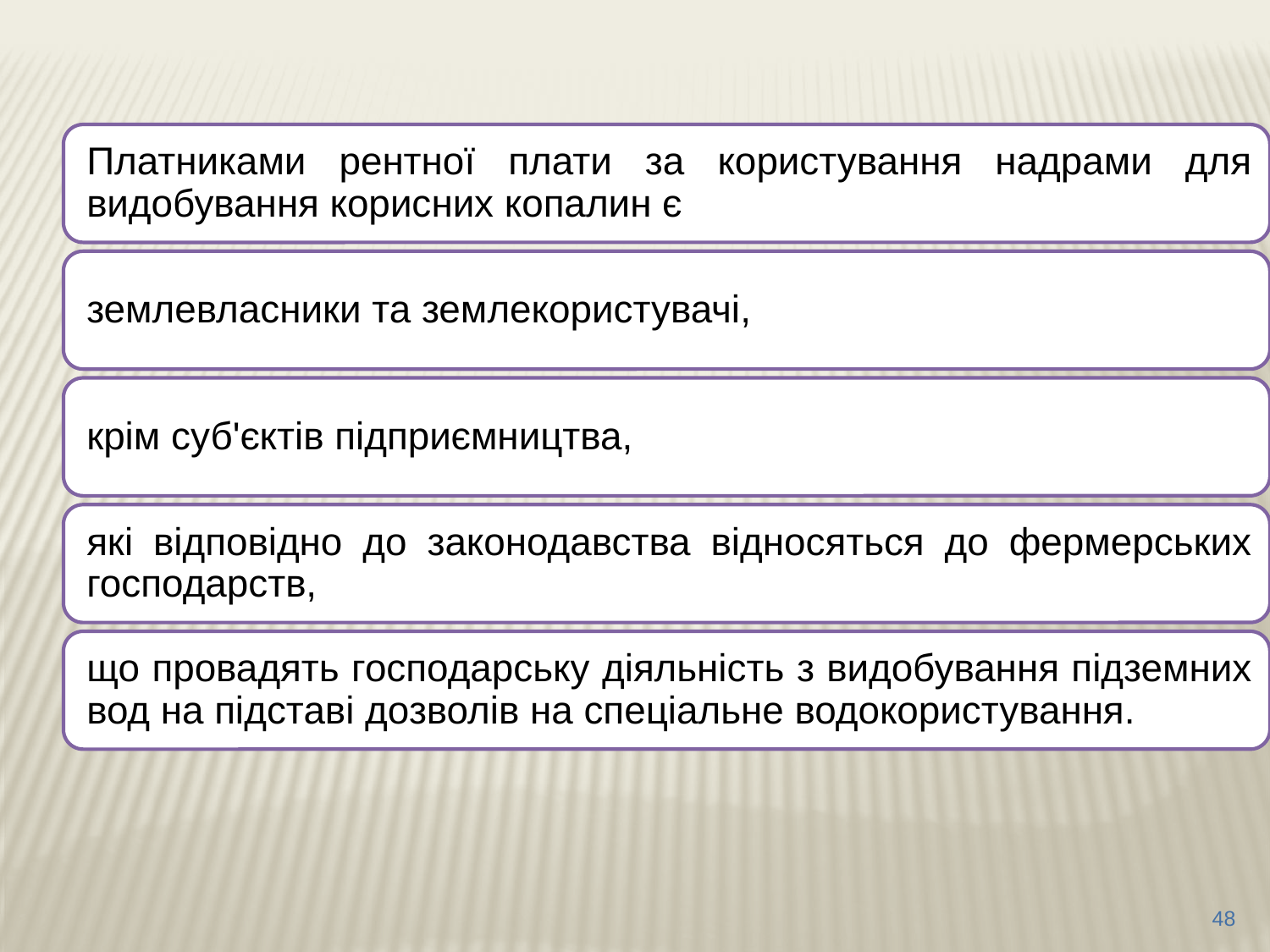

Платниками рентної плати за користування надрами для видобування корисних копалин є
землевласники та землекористувачі,
крім суб'єктів підприємництва,
які відповідно до законодавства відносяться до фермерських господарств,
що провадять господарську діяльність з видобування підземних вод на підставі дозволів на спеціальне водокористування.
48